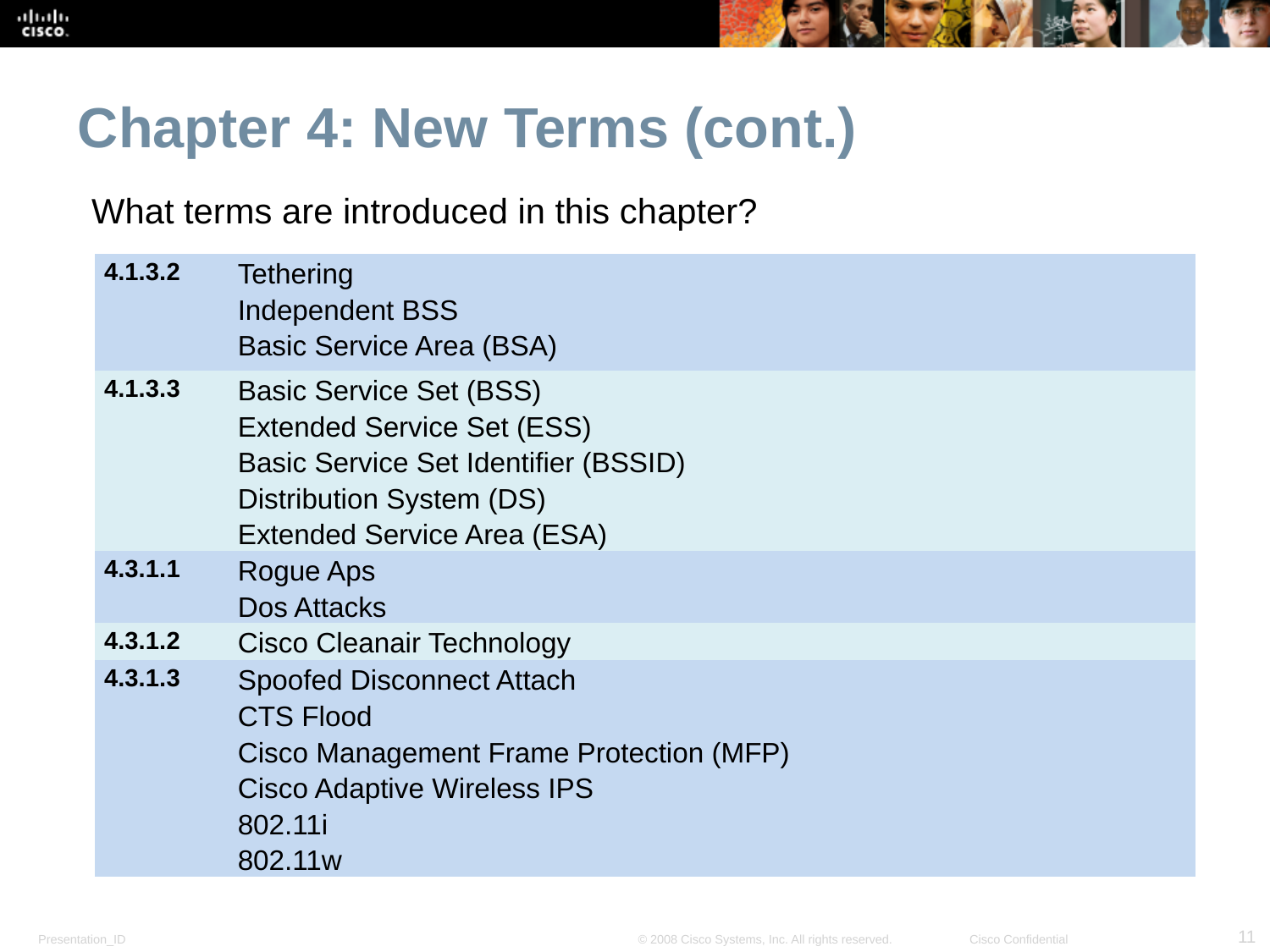

Chapter 4: New Terms (cont.)
What terms are introduced in this chapter?
| 4.1.3.2 | Tethering Independent BSS Basic Service Area (BSA) |
| --- | --- |
| 4.1.3.3 | Basic Service Set (BSS) Extended Service Set (ESS) Basic Service Set Identifier (BSSID) Distribution System (DS) Extended Service Area (ESA) |
| 4.3.1.1 | Rogue Aps Dos Attacks |
| 4.3.1.2 | Cisco Cleanair Technology |
| 4.3.1.3 | Spoofed Disconnect Attach CTS Flood Cisco Management Frame Protection (MFP) Cisco Adaptive Wireless IPS 802.11i 802.11w |